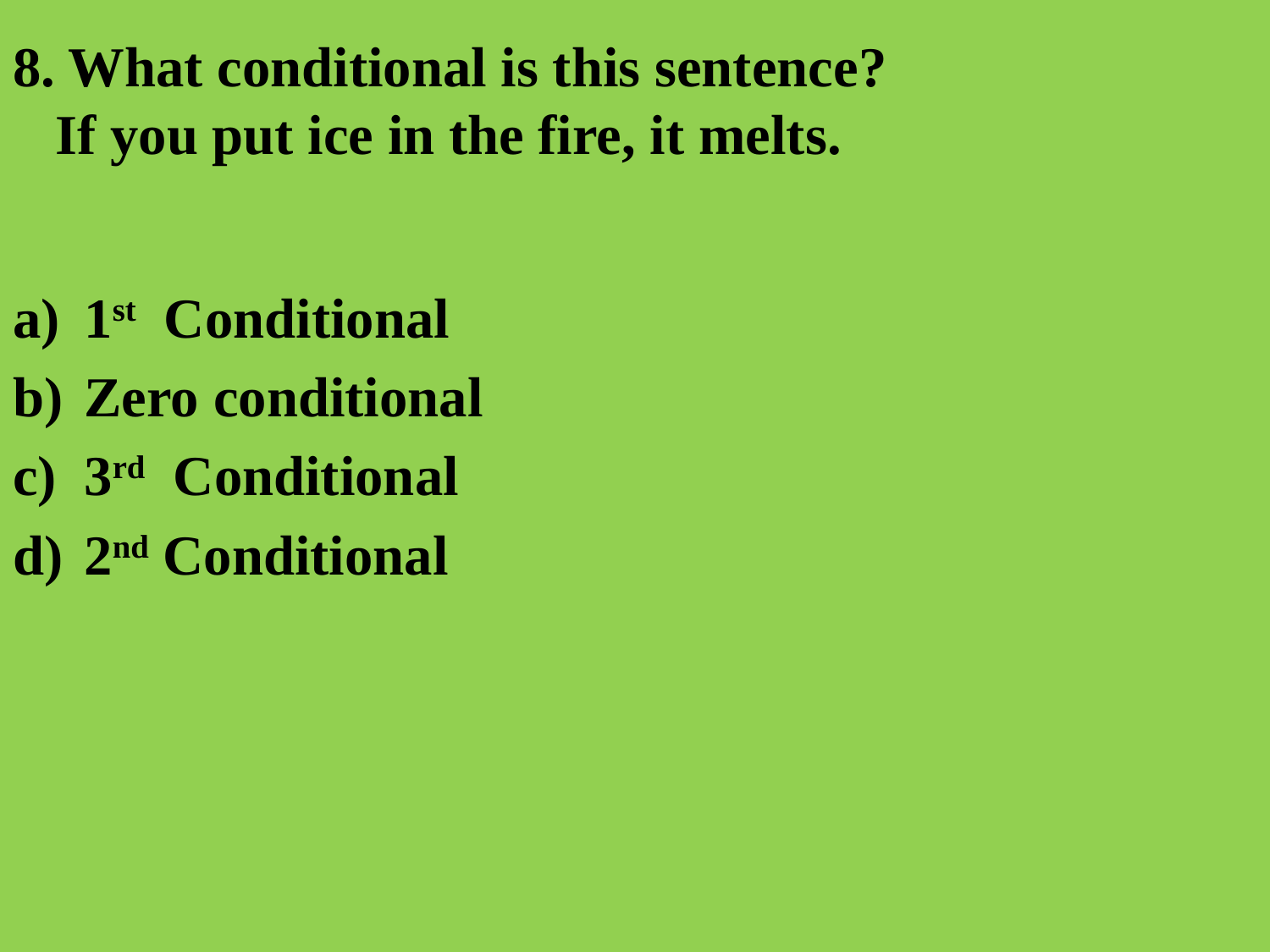

# 8. What conditional is this sentence? If you put ice in the fire, it melts.

1st  Conditional
Zero conditional
3rd  Conditional
2nd Conditional